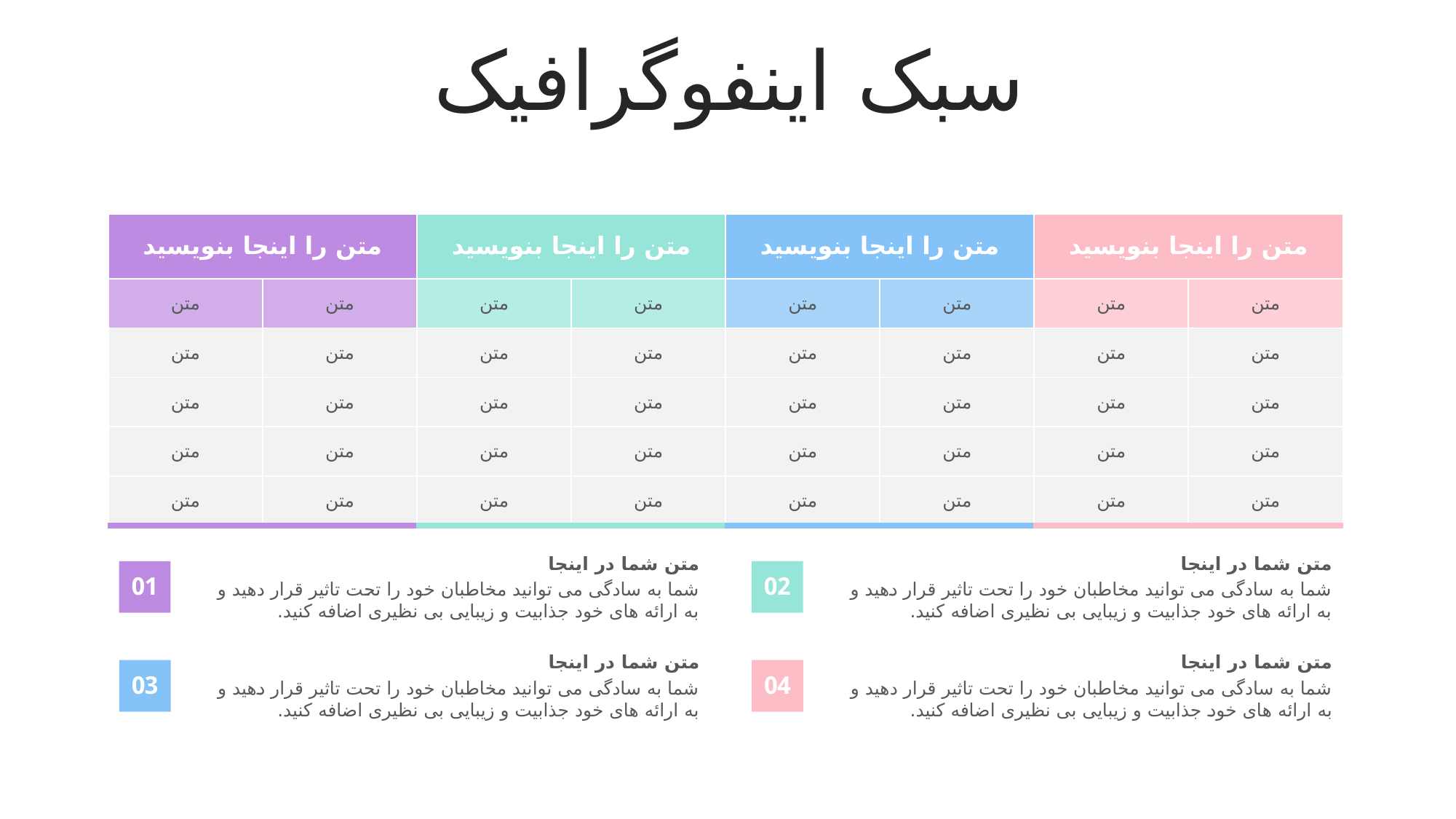

سبک اینفوگرافیک
| متن را اینجا بنویسید |  | متن را اینجا بنویسید |  | متن را اینجا بنویسید |  | متن را اینجا بنویسید |  |
| --- | --- | --- | --- | --- | --- | --- | --- |
| متن | متن | متن | متن | متن | متن | متن | متن |
| متن | متن | متن | متن | متن | متن | متن | متن |
| متن | متن | متن | متن | متن | متن | متن | متن |
| متن | متن | متن | متن | متن | متن | متن | متن |
| متن | متن | متن | متن | متن | متن | متن | متن |
متن شما در اینجا
شما به سادگی می توانید مخاطبان خود را تحت تاثیر قرار دهید و به ارائه های خود جذابیت و زیبایی بی نظیری اضافه کنید.
متن شما در اینجا
شما به سادگی می توانید مخاطبان خود را تحت تاثیر قرار دهید و به ارائه های خود جذابیت و زیبایی بی نظیری اضافه کنید.

01
02
متن شما در اینجا
شما به سادگی می توانید مخاطبان خود را تحت تاثیر قرار دهید و به ارائه های خود جذابیت و زیبایی بی نظیری اضافه کنید.
متن شما در اینجا
شما به سادگی می توانید مخاطبان خود را تحت تاثیر قرار دهید و به ارائه های خود جذابیت و زیبایی بی نظیری اضافه کنید.

03
04